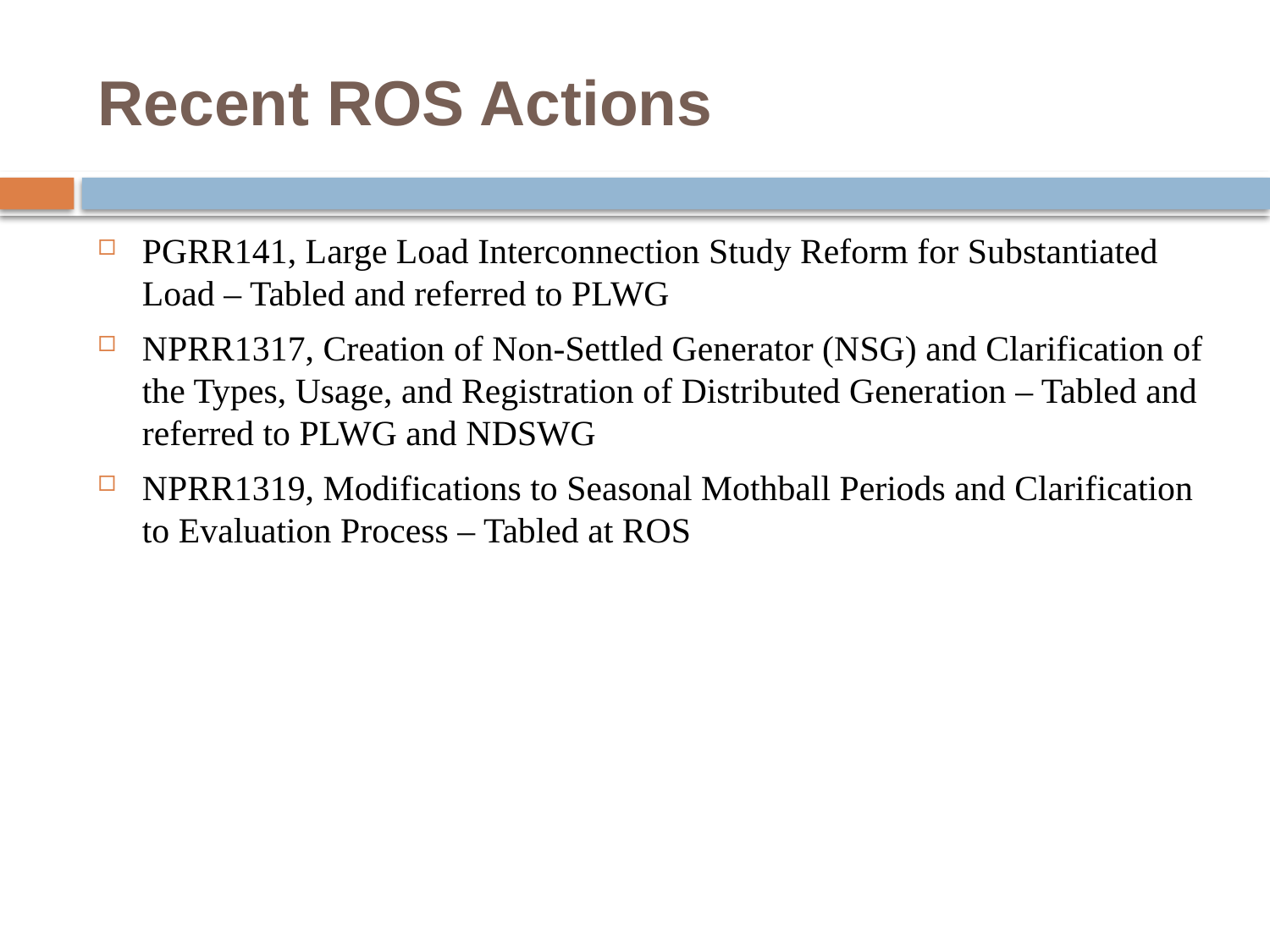

# Recent ROS Actions
PGRR141, Large Load Interconnection Study Reform for Substantiated Load – Tabled and referred to PLWG
NPRR1317, Creation of Non-Settled Generator (NSG) and Clarification of the Types, Usage, and Registration of Distributed Generation – Tabled and referred to PLWG and NDSWG
NPRR1319, Modifications to Seasonal Mothball Periods and Clarification to Evaluation Process – Tabled at ROS